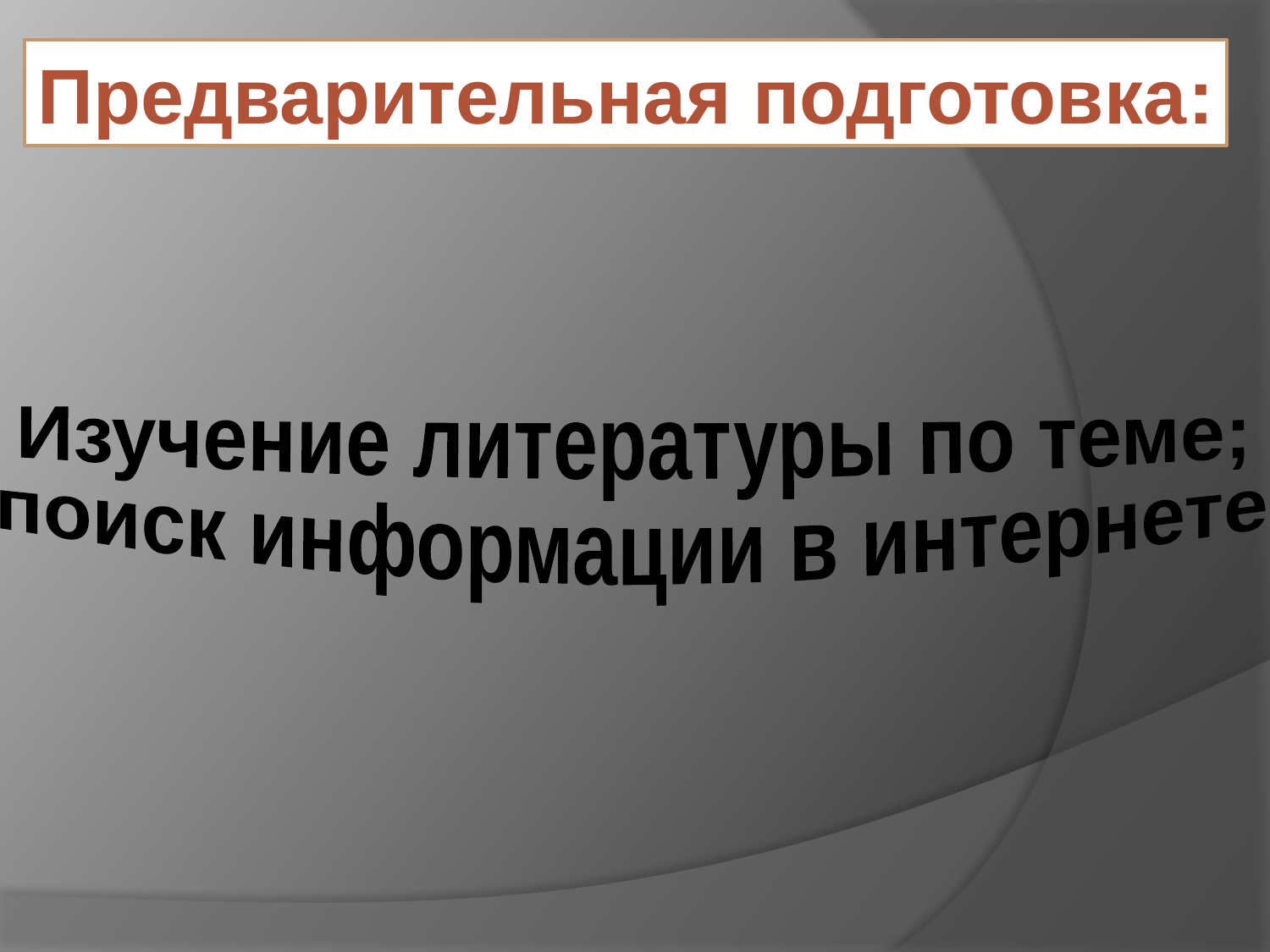

Предварительная подготовка:
Изучение литературы по теме;
поиск информации в интернете